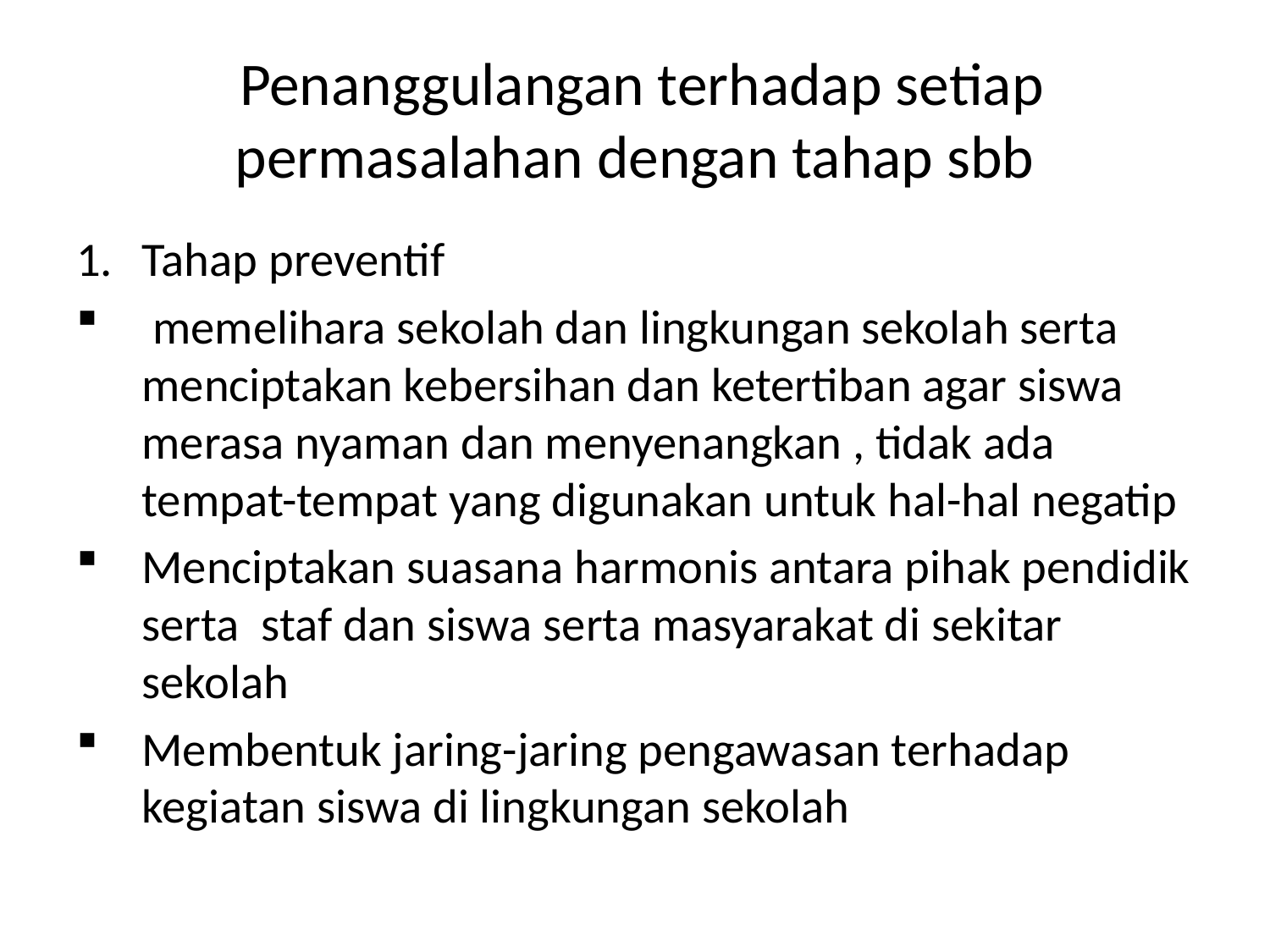

# Penanggulangan terhadap setiap permasalahan dengan tahap sbb
Tahap preventif
 memelihara sekolah dan lingkungan sekolah serta menciptakan kebersihan dan ketertiban agar siswa merasa nyaman dan menyenangkan , tidak ada tempat-tempat yang digunakan untuk hal-hal negatip
Menciptakan suasana harmonis antara pihak pendidik serta  staf dan siswa serta masyarakat di sekitar sekolah
Membentuk jaring-jaring pengawasan terhadap kegiatan siswa di lingkungan sekolah